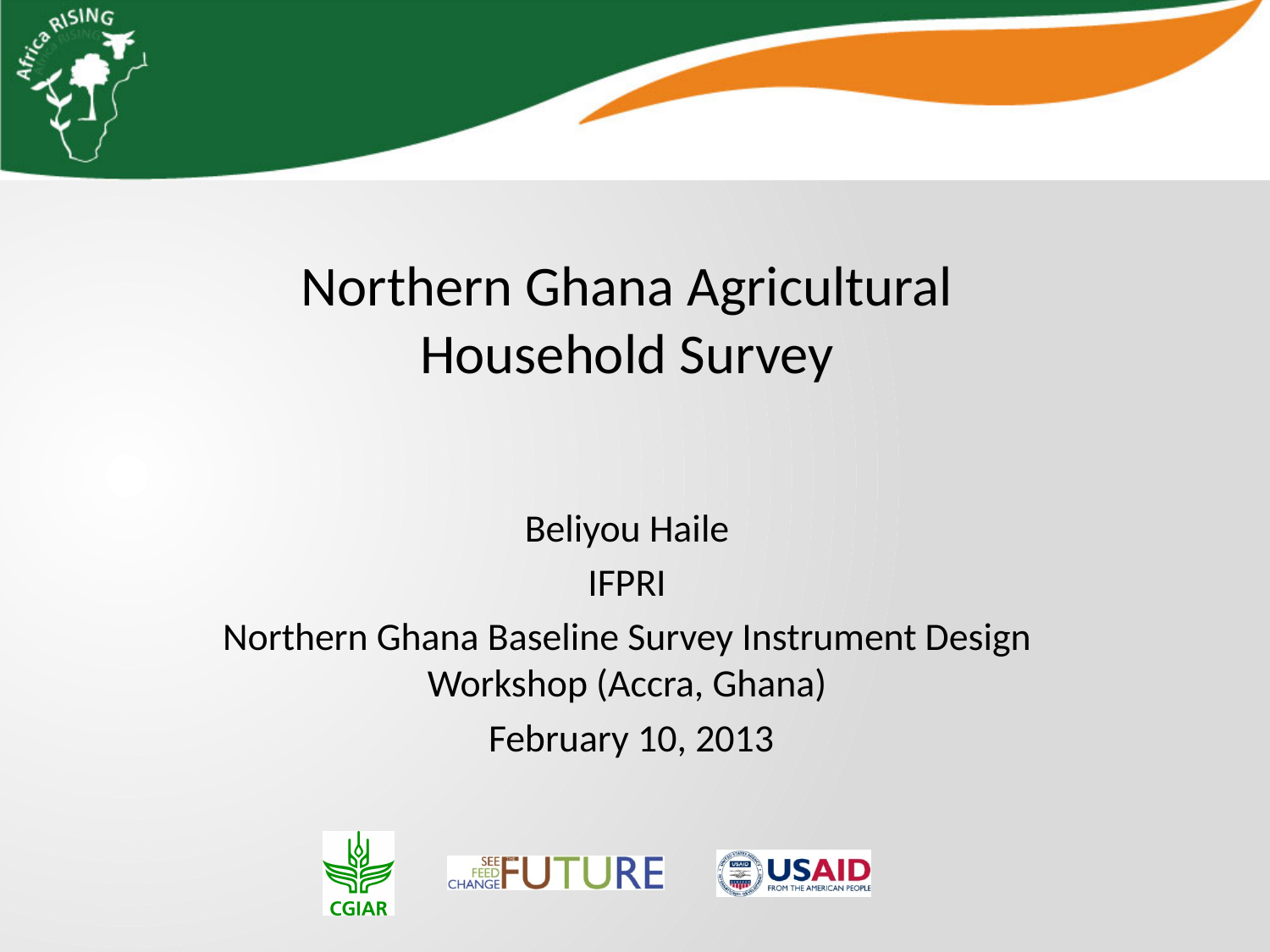

Northern Ghana Agricultural Household Survey
Beliyou Haile
IFPRI
Northern Ghana Baseline Survey Instrument Design Workshop (Accra, Ghana)
 February 10, 2013